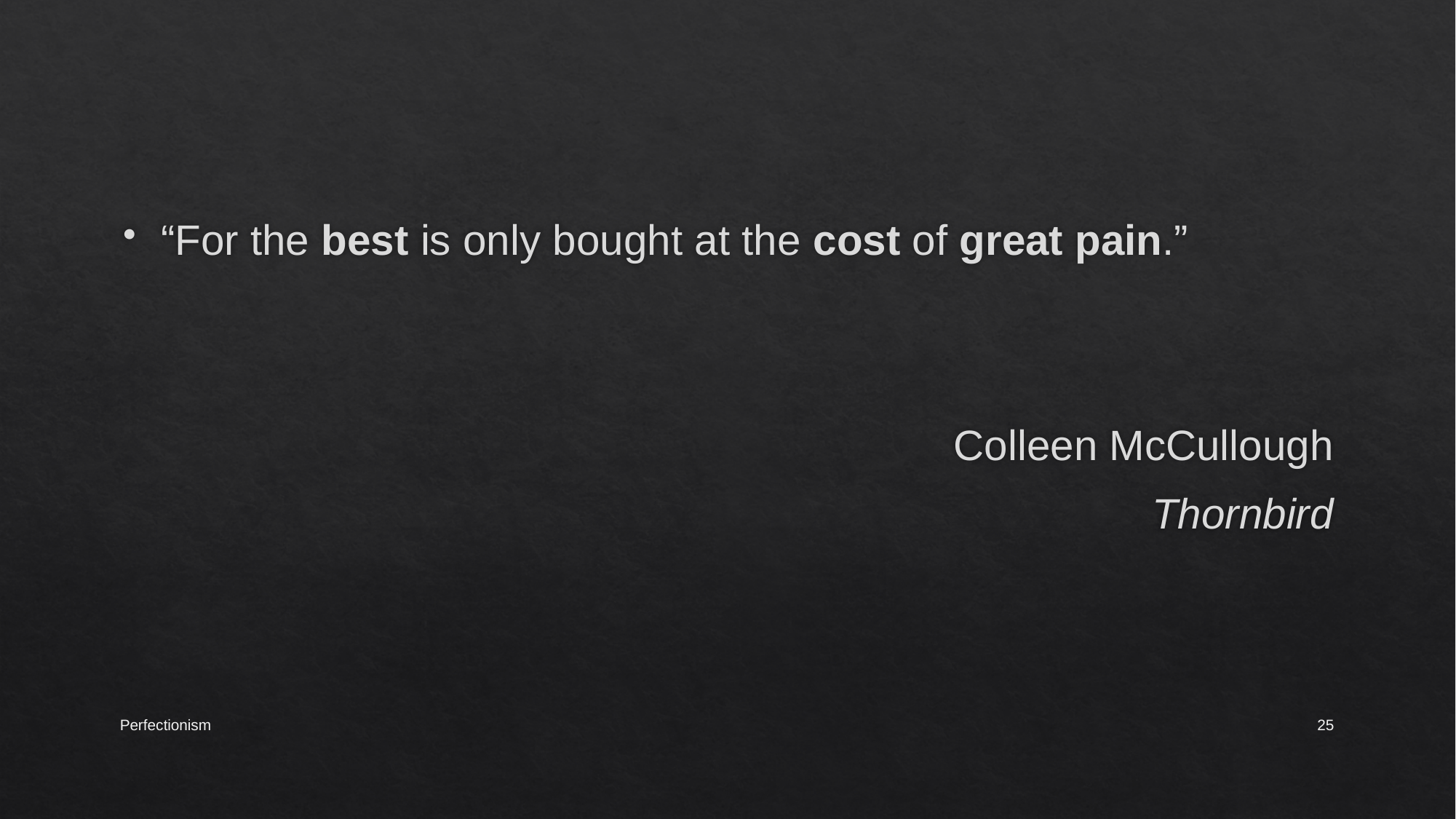

#
“For the best is only bought at the cost of great pain.”

Colleen McCullough
Thornbird

Perfectionism
25